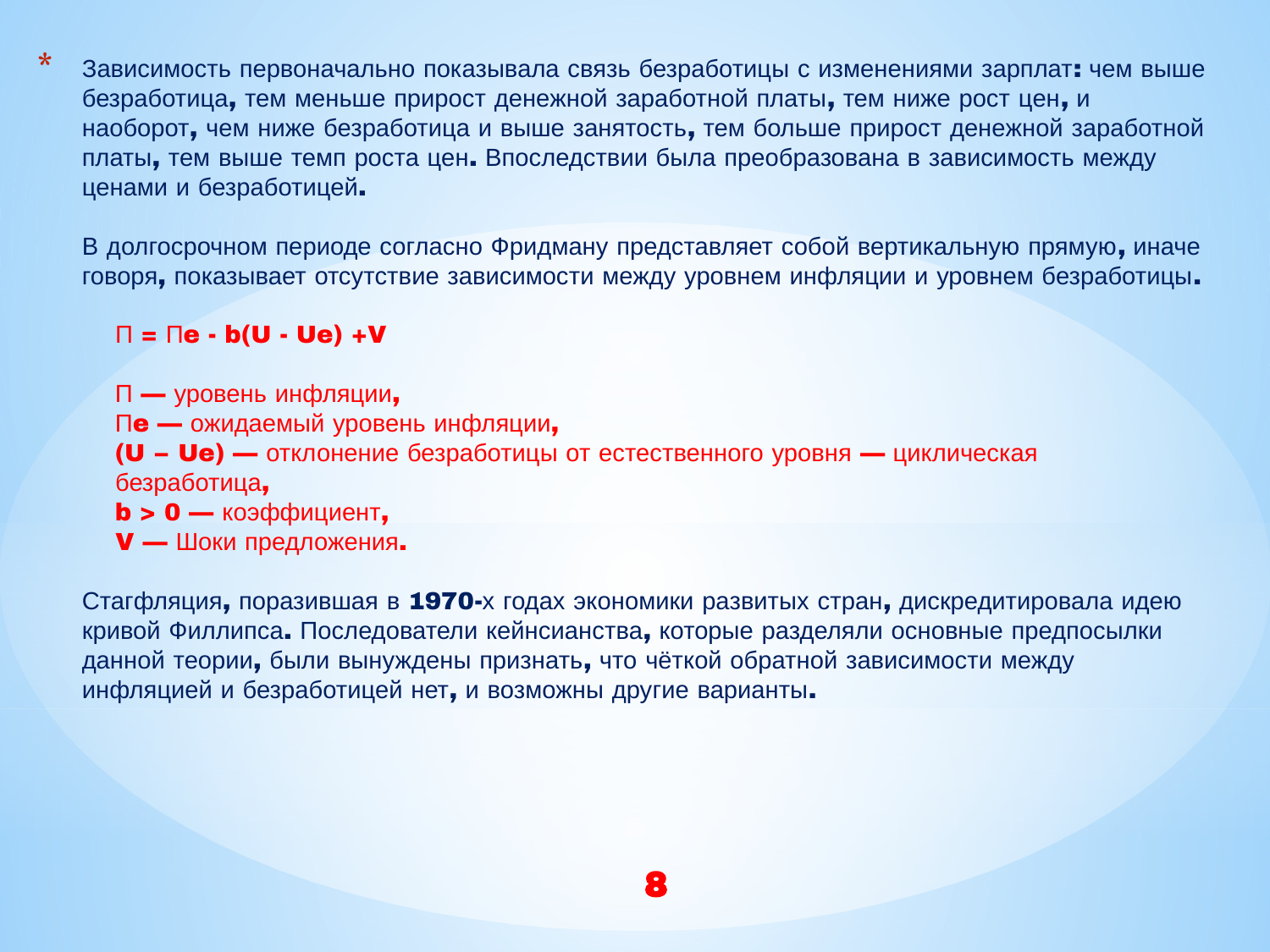

# Зависимость первоначально показывала связь безработицы с изменениями зарплат: чем выше безработица, тем меньше прирост денежной заработной платы, тем ниже рост цен, и наоборот, чем ниже безработица и выше занятость, тем больше прирост денежной заработной платы, тем выше темп роста цен. Впоследствии была преобразована в зависимость между ценами и безработицей. В долгосрочном периоде согласно Фридману представляет собой вертикальную прямую, иначе говоря, показывает отсутствие зависимости между уровнем инфляции и уровнем безработицы. П = Пe - b(U - Ue) +V Π — уровень инфляции, Πe — ожидаемый уровень инфляции, (U − Ue) — отклонение безработицы от естественного уровня — циклическая безработица, b > 0 — коэффициент, V — Шоки предложения. Стагфляция, поразившая в 1970-х годах экономики развитых стран, дискредитировала идею кривой Филлипса. Последователи кейнсианства, которые разделяли основные предпосылки данной теории, были вынуждены признать, что чёткой обратной зависимости между инфляцией и безработицей нет, и возможны другие варианты.

8